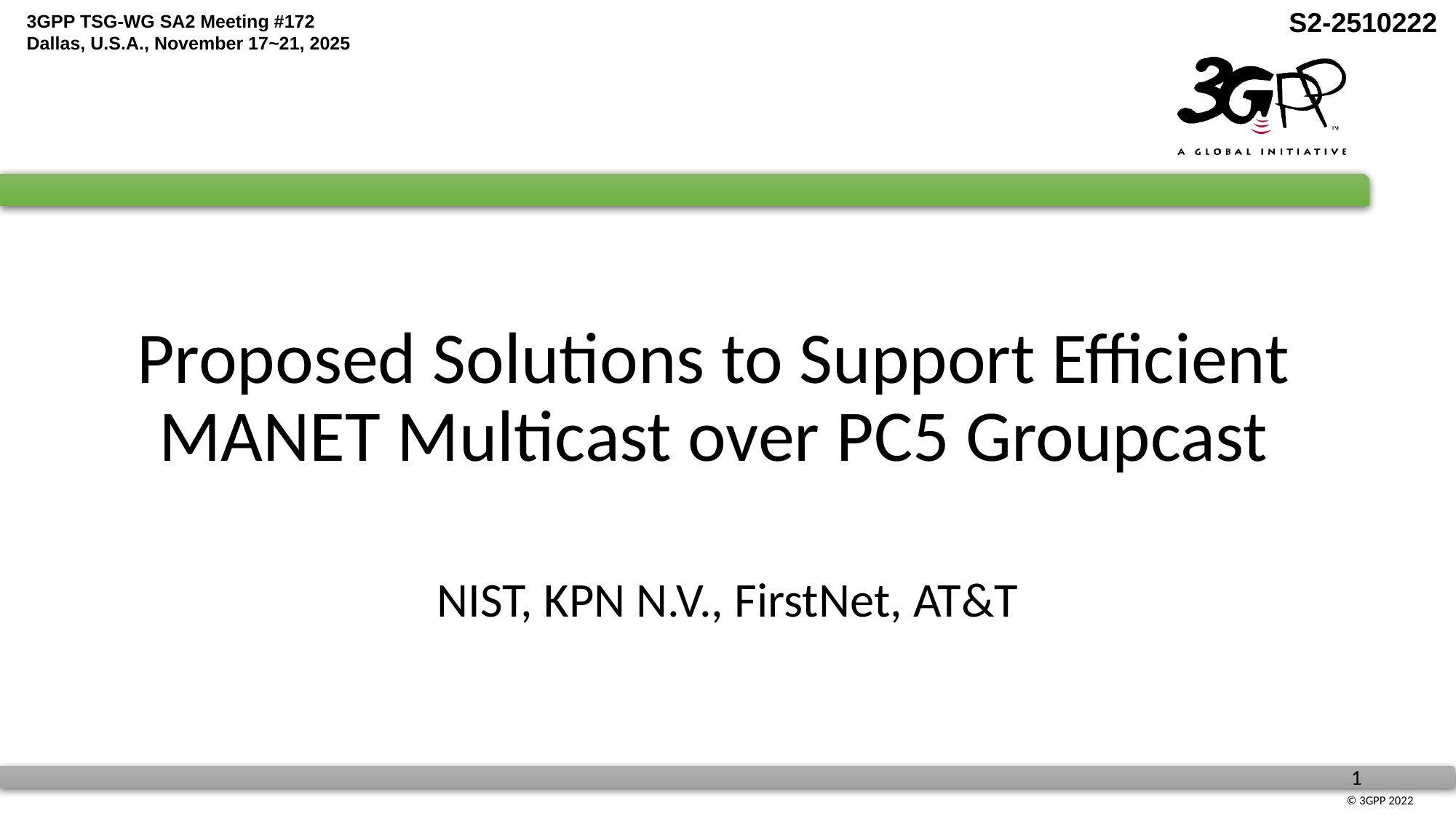

S2-2510222
# Proposed Solutions to Support Efficient MANET Multicast over PC5 Groupcast
NIST, KPN N.V., FirstNet, AT&T